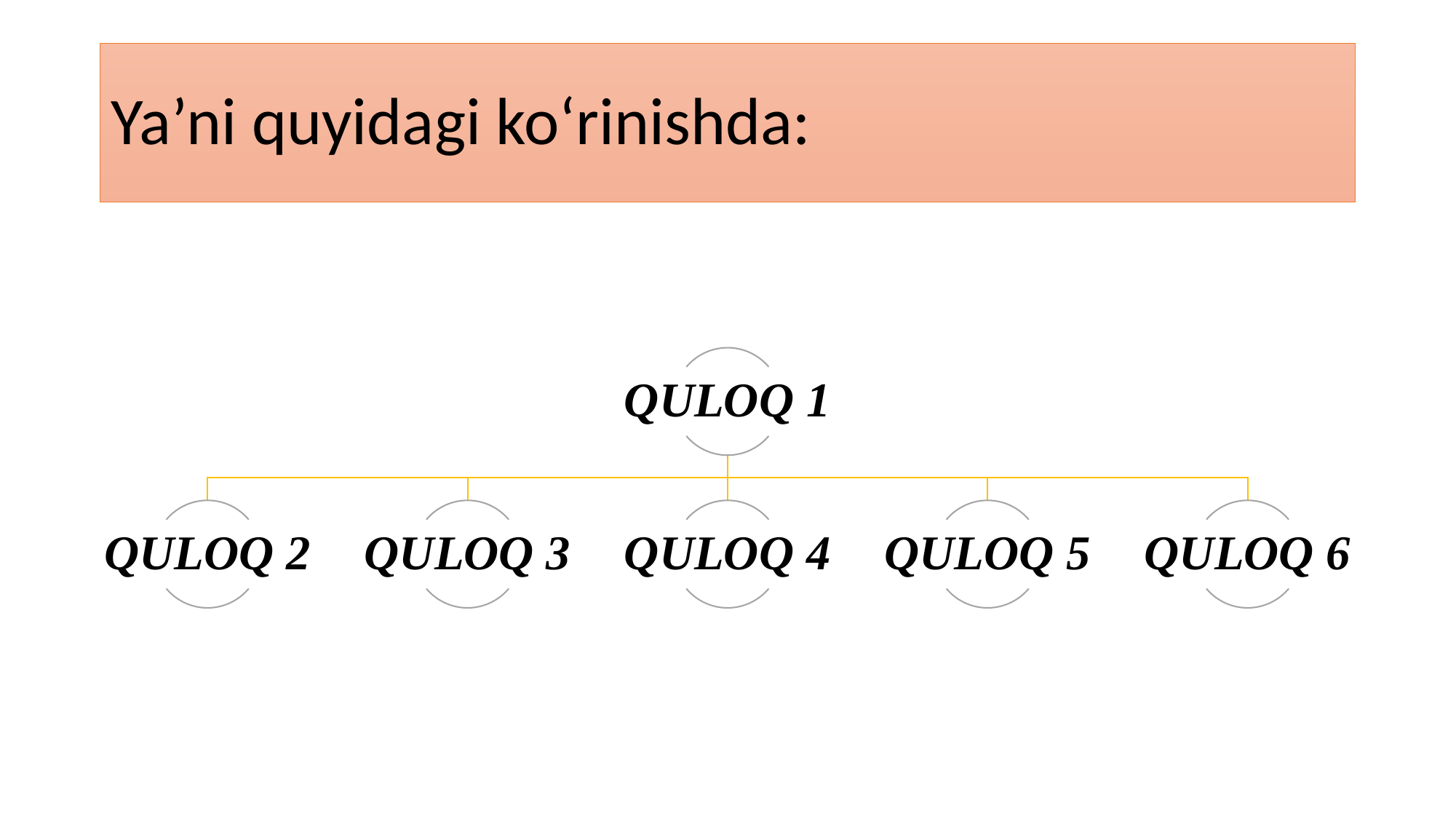

# Ya’ni quyidagi ko‘rinishda:
QULOQ 1
QULOQ 2
QULOQ 3
QULOQ 4
QULOQ 5
QULOQ 6